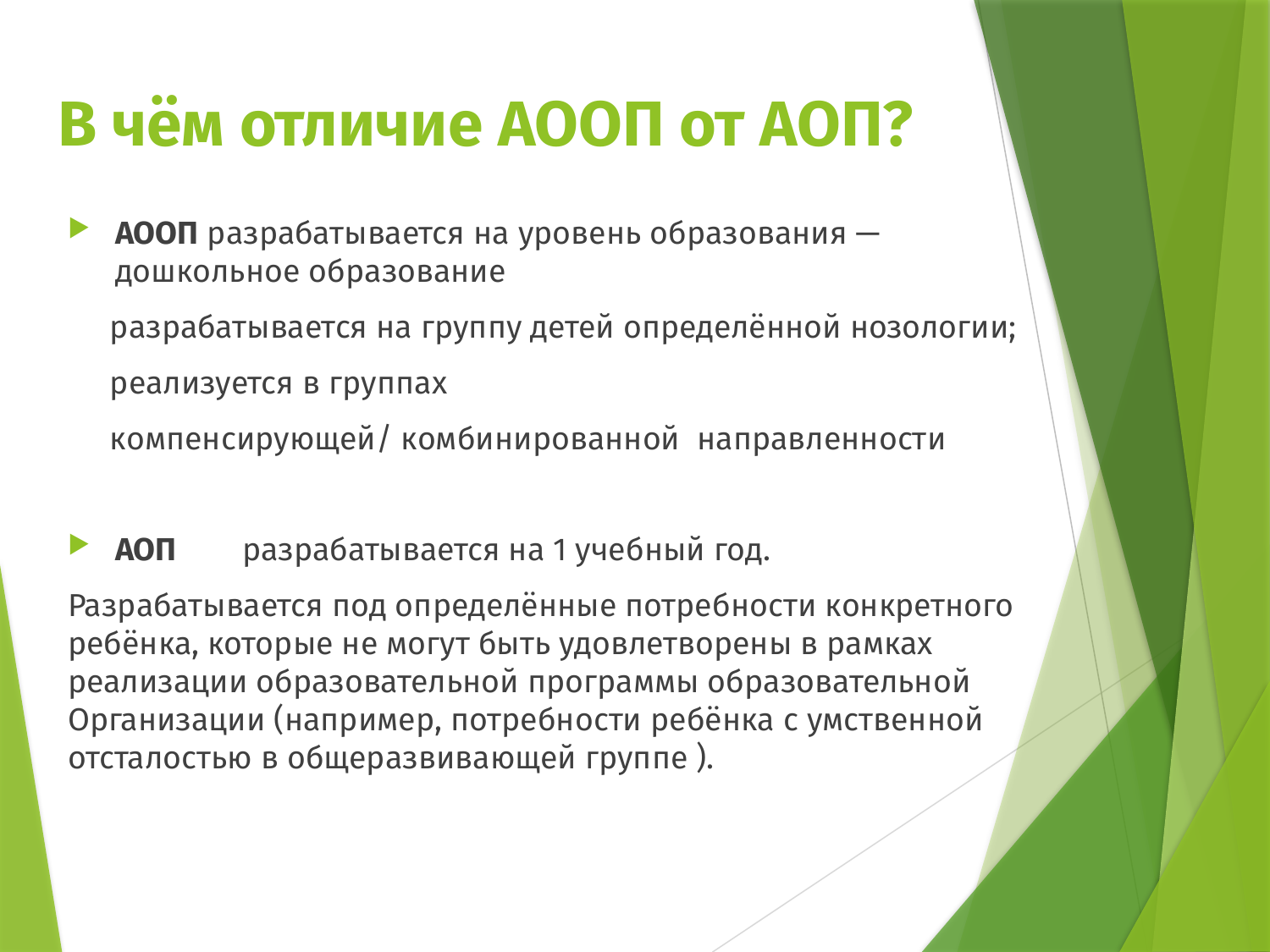

# В чём отличие АООП от АОП?
АООП разрабатывается на уровень образования — дошкольное образование
     разрабатывается на группу детей определённой нозологии;
     реализуется в группах
     компенсирующей/ комбинированной  направленности

АОП 	разрабатывается на 1 учебный год.
Разрабатывается под определённые потребности конкретного ребёнка, которые не могут быть удовлетворены в рамках реализации образовательной программы образовательной Организации (например, потребности ребёнка с умственной отсталостью в общеразвивающей группе ).